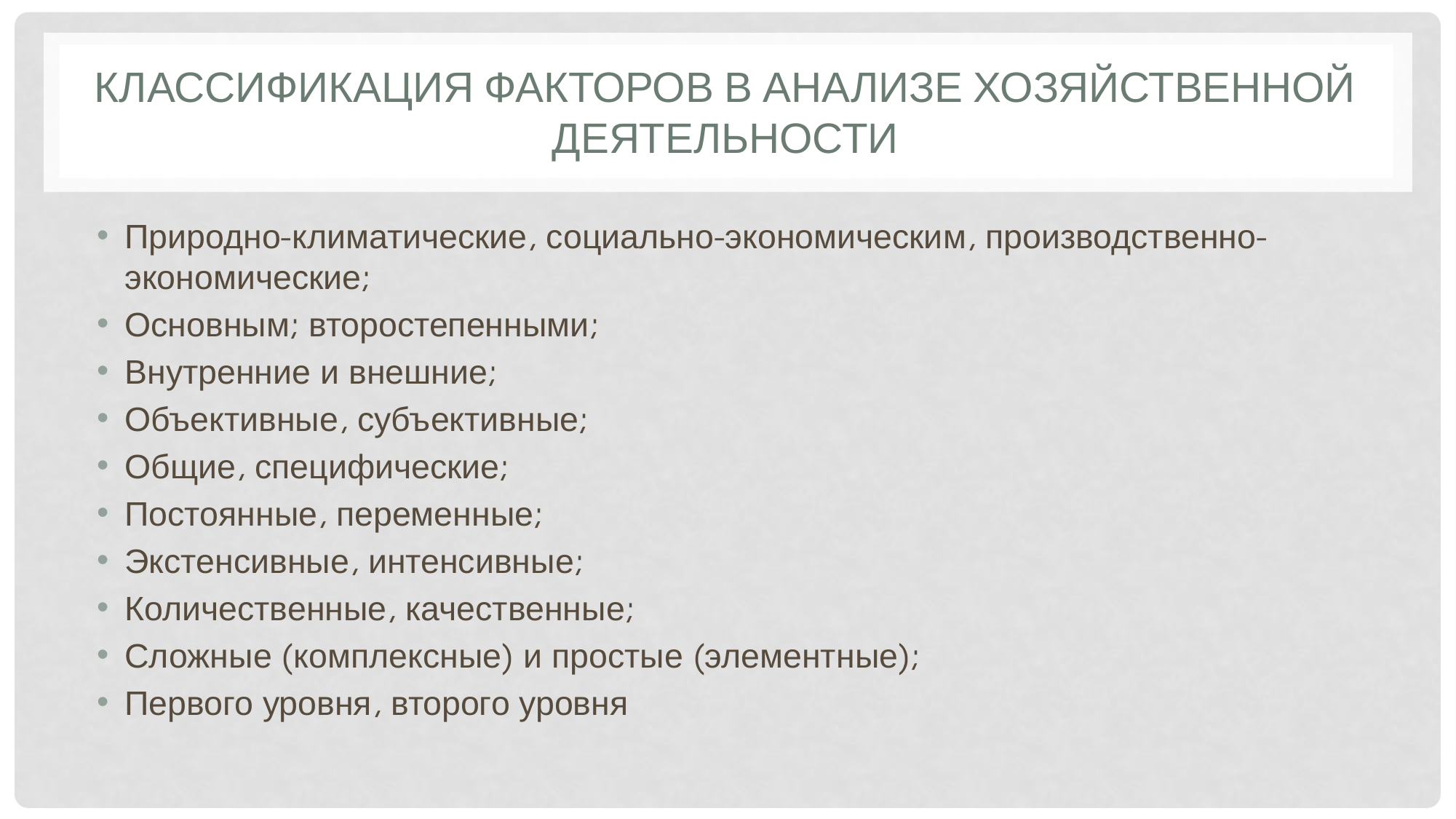

# Классификация факторов в анализе хозяйственной деятельности
Природно-климатические, социально-экономическим, производственно-экономические;
Основным; второстепенными;
Внутренние и внешние;
Объективные, субъективные;
Общие, специфические;
Постоянные, переменные;
Экстенсивные, интенсивные;
Количественные, качественные;
Сложные (комплексные) и простые (элементные);
Первого уровня, второго уровня